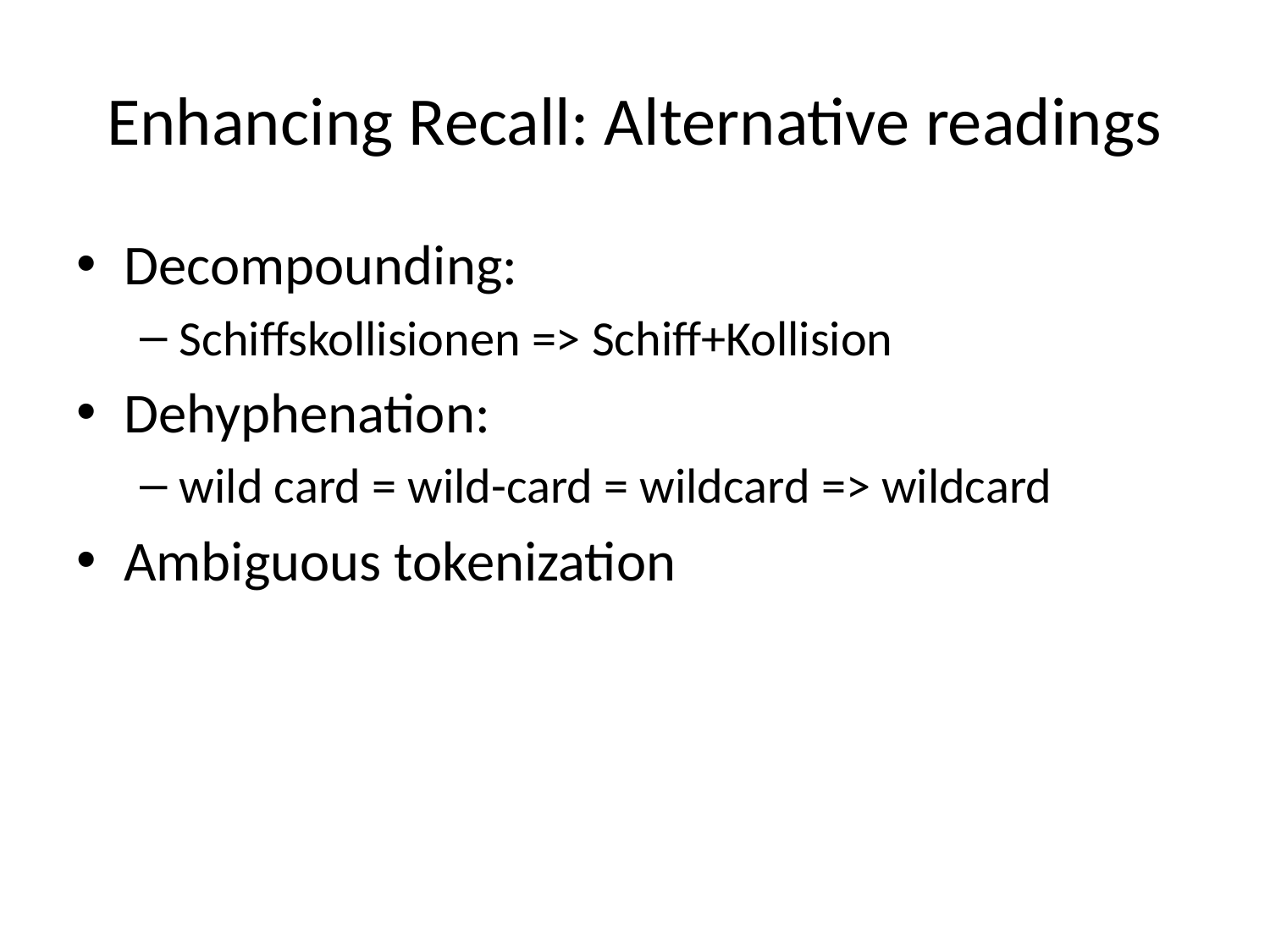

# Enhancing Recall: Alternative readings
Decompounding:
Schiffskollisionen => Schiff+Kollision
Dehyphenation:
wild card = wild-card = wildcard => wildcard
Ambiguous tokenization